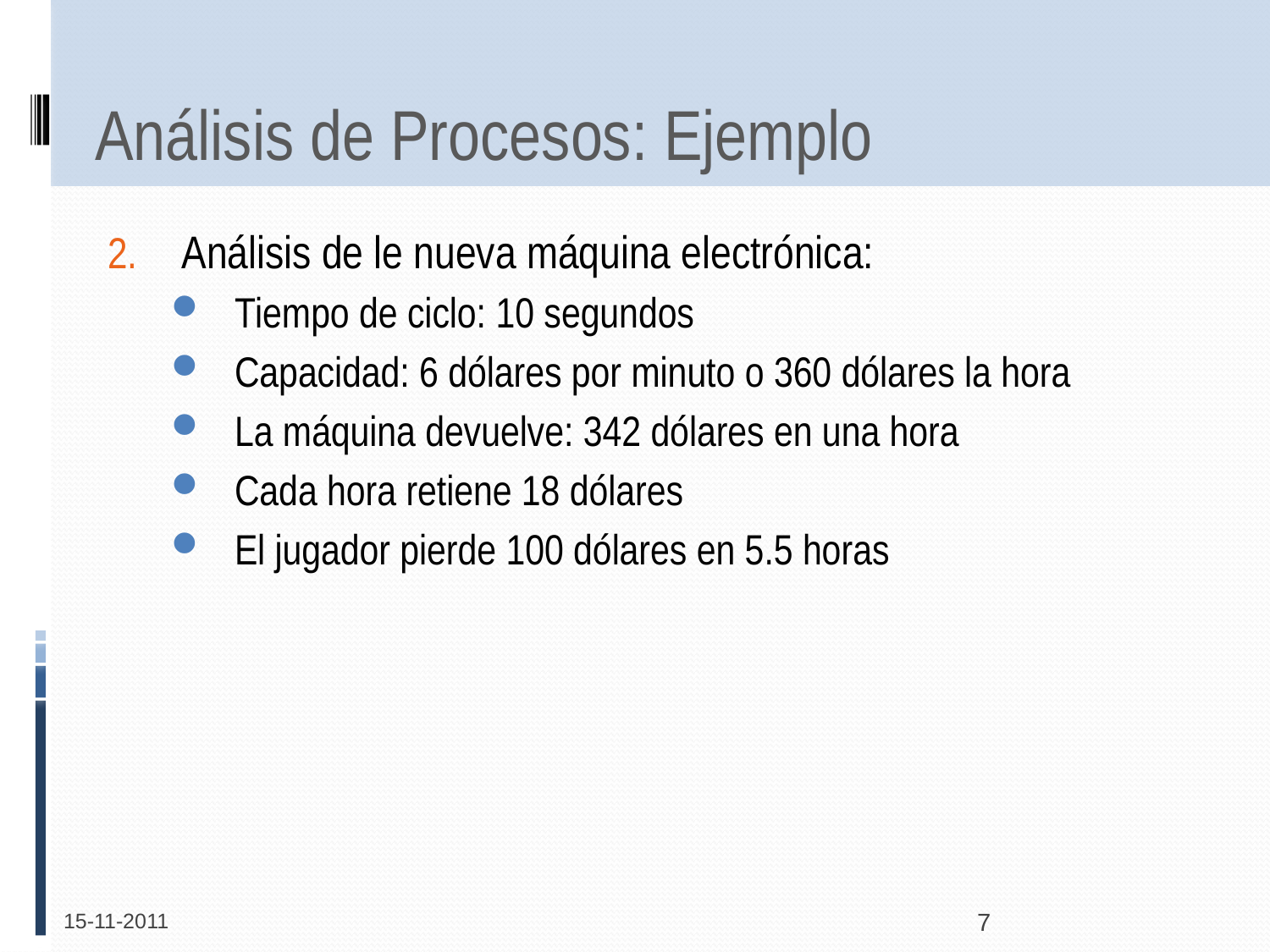

# Análisis de Procesos: Ejemplo
Análisis de le nueva máquina electrónica:
Tiempo de ciclo: 10 segundos
Capacidad: 6 dólares por minuto o 360 dólares la hora
La máquina devuelve: 342 dólares en una hora
Cada hora retiene 18 dólares
El jugador pierde 100 dólares en 5.5 horas

15-11-2011
7